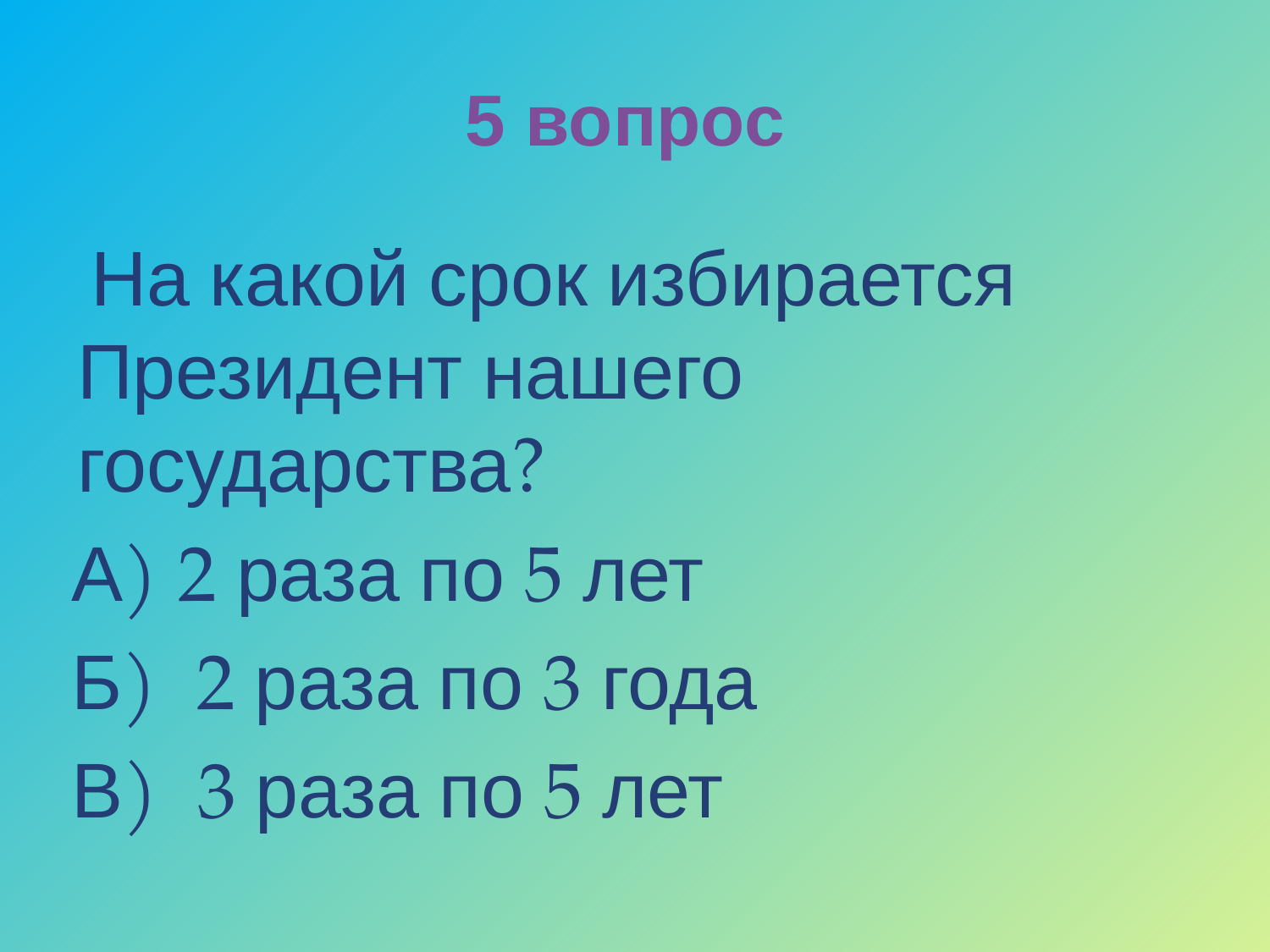

# 5 вопрос
 На какой срок избирается Президент нашего государства?
А) 2 раза по 5 лет
Б)  2 раза по 3 года
В)  3 раза по 5 лет